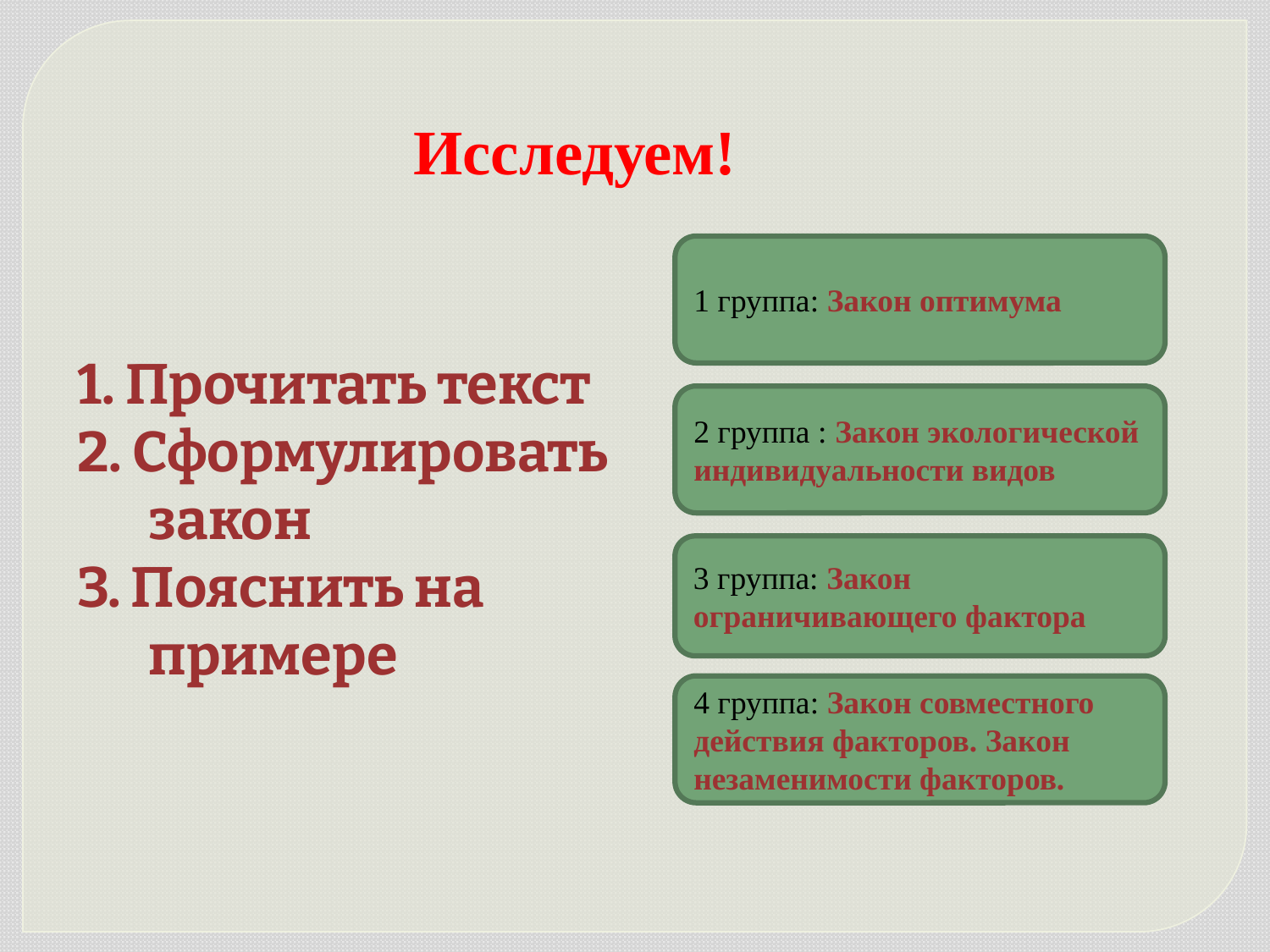

Исследуем!

1. Прочитать текст
2. Сформулировать закон
3. Пояснить на  примере
1 группа: Закон оптимума
2 группа : Закон экологической индивидуальности видов
3 группа: Закон  ограничивающего фактора
4 группа: Закон совместного действия факторов. Закон незаменимости факторов.